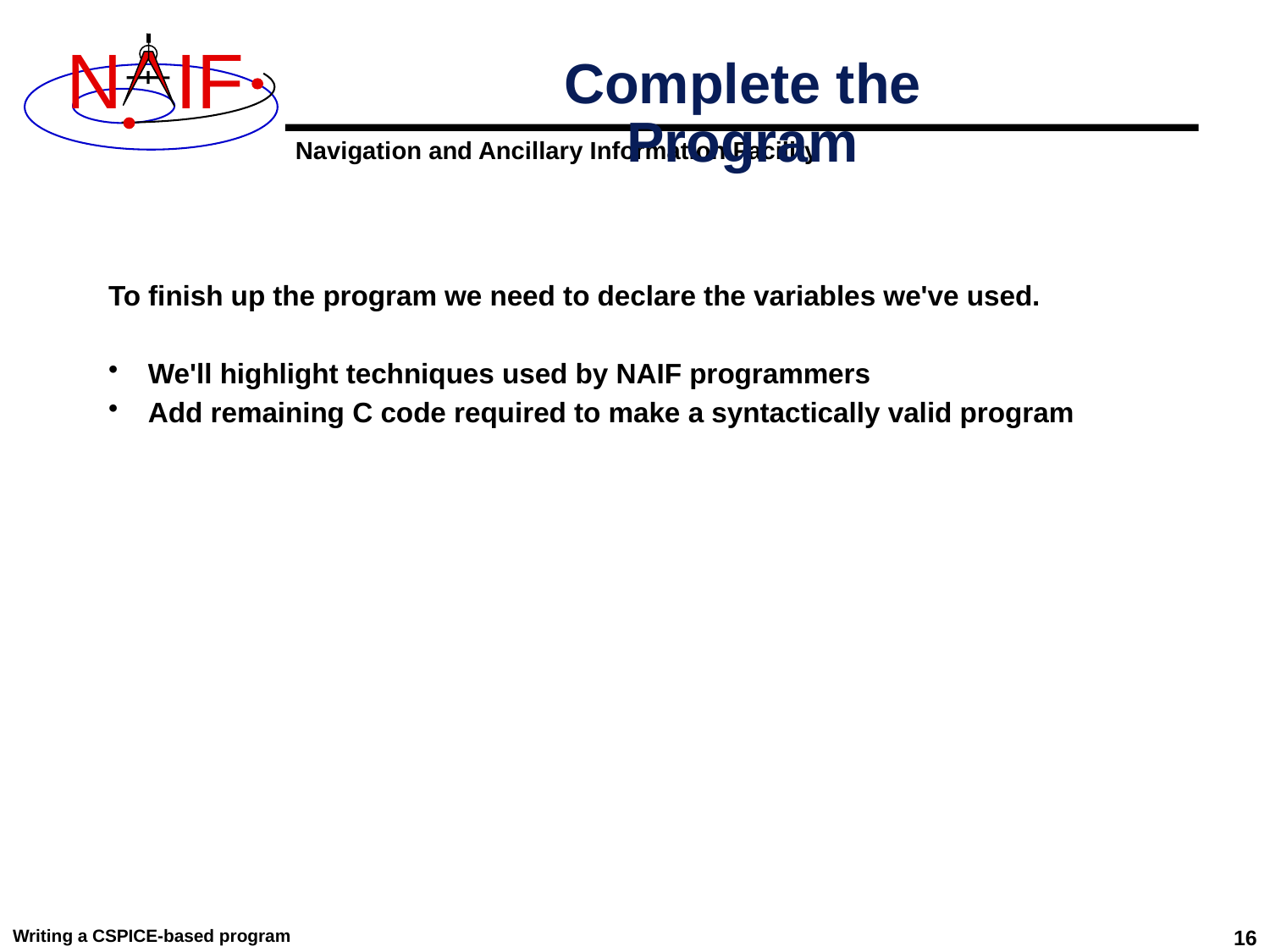

# Complete the Program
To finish up the program we need to declare the variables we've used.

We'll highlight techniques used by NAIF programmers
Add remaining C code required to make a syntactically valid program
Writing a CSPICE-based program
16